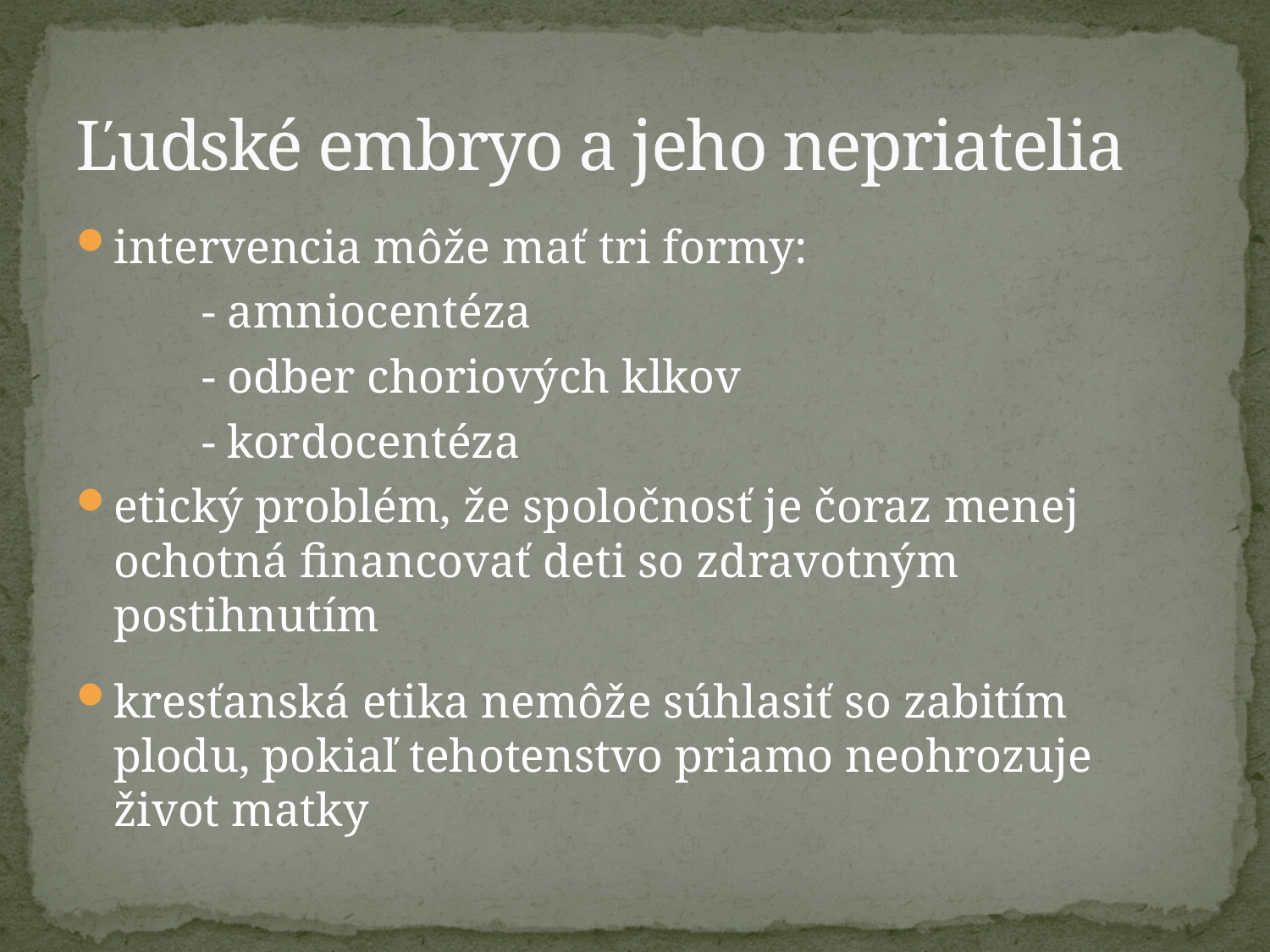

# Ľudské embryo a jeho nepriatelia
intervencia môže mať tri formy:
	- amniocentéza
	- odber choriových klkov
	- kordocentéza
etický problém, že spoločnosť je čoraz menej ochotná financovať deti so zdravotným postihnutím
kresťanská etika nemôže súhlasiť so zabitím plodu, pokiaľ tehotenstvo priamo neohrozuje život matky